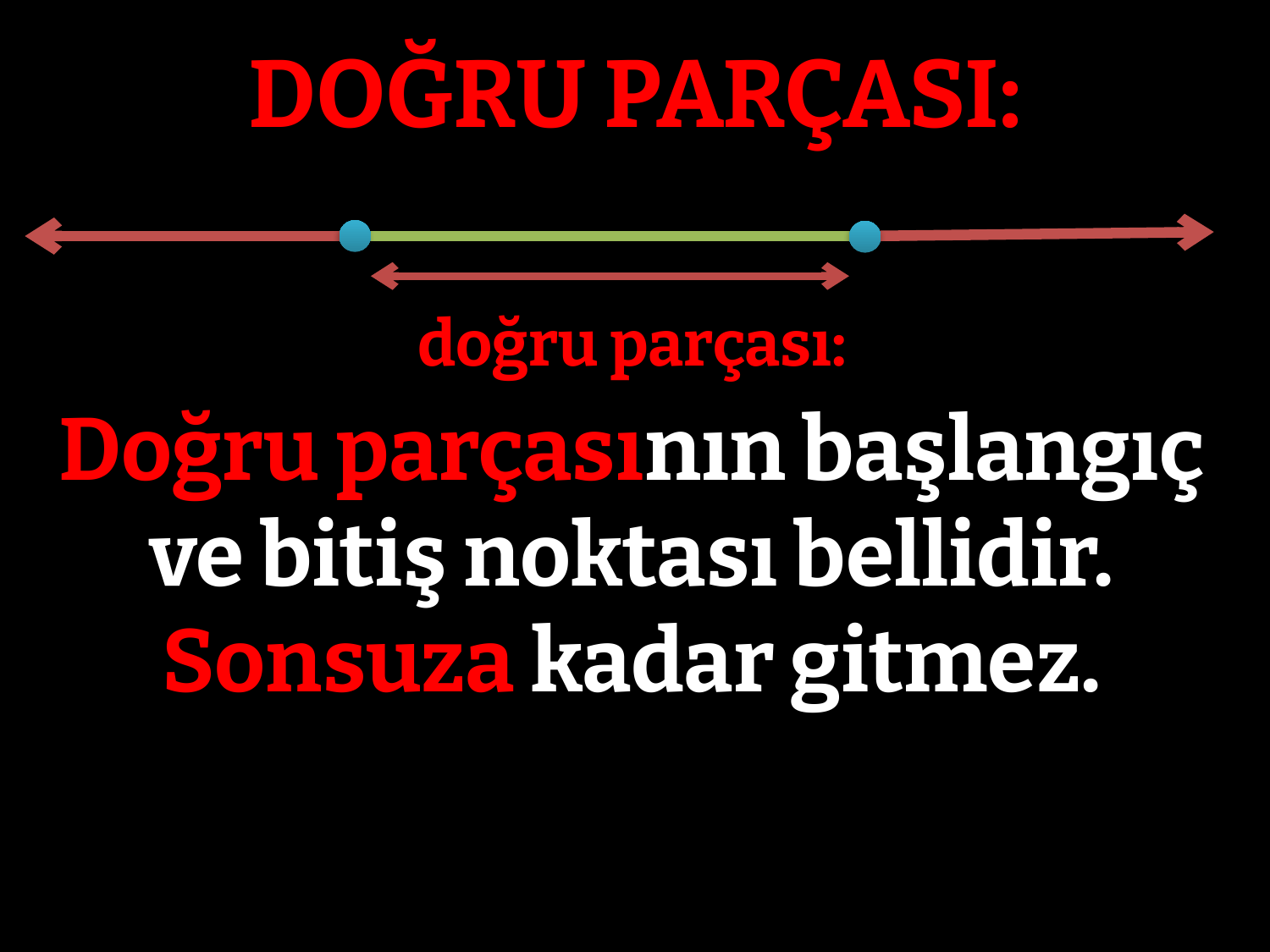

DOĞRU PARÇASI:

#
doğru parçası:
Doğru parçasının başlangıç ve bitiş noktası bellidir. Sonsuza kadar gitmez.